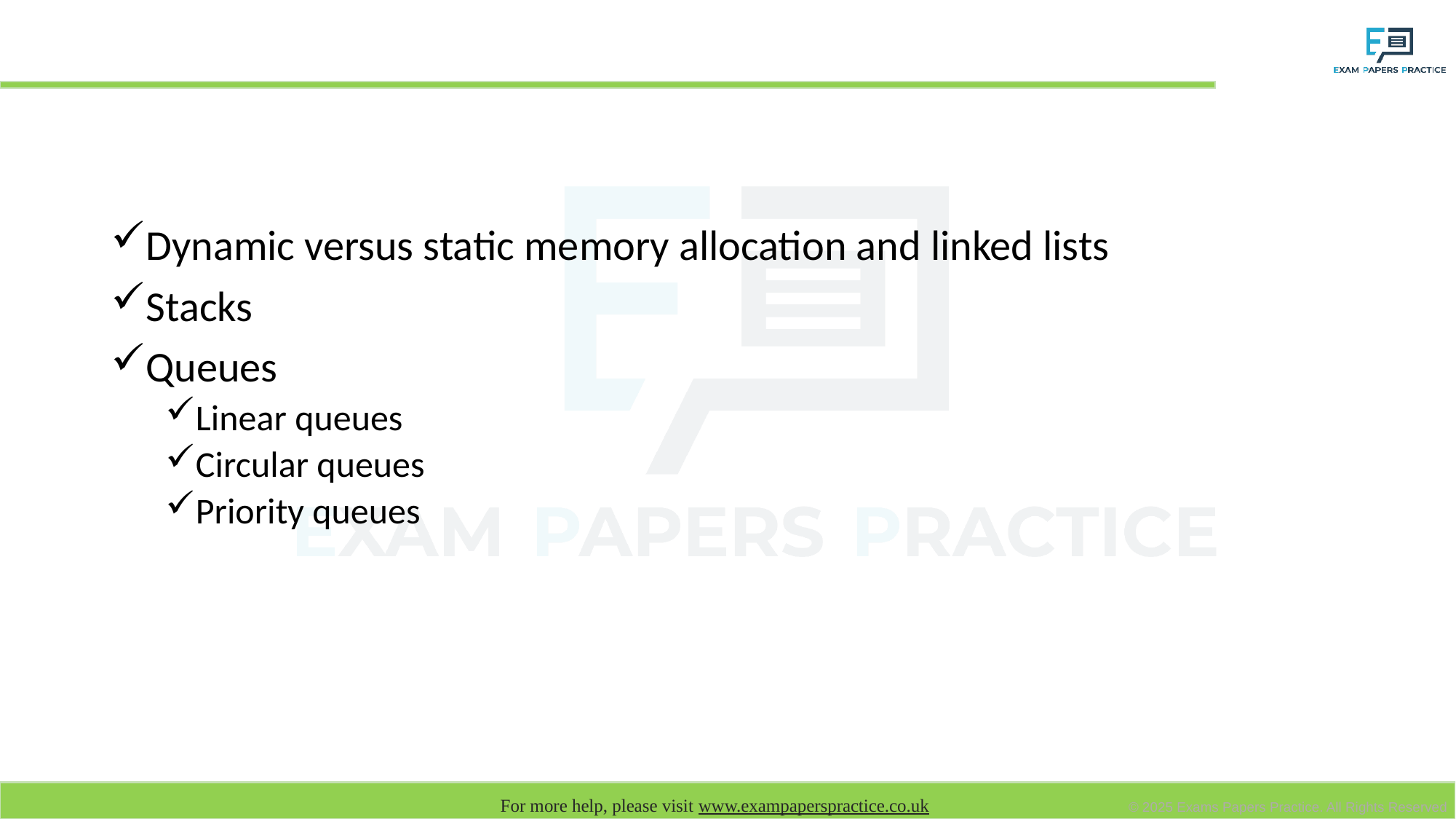

# Learning objectives
Dynamic versus static memory allocation and linked lists
Stacks
Queues
Linear queues
Circular queues
Priority queues